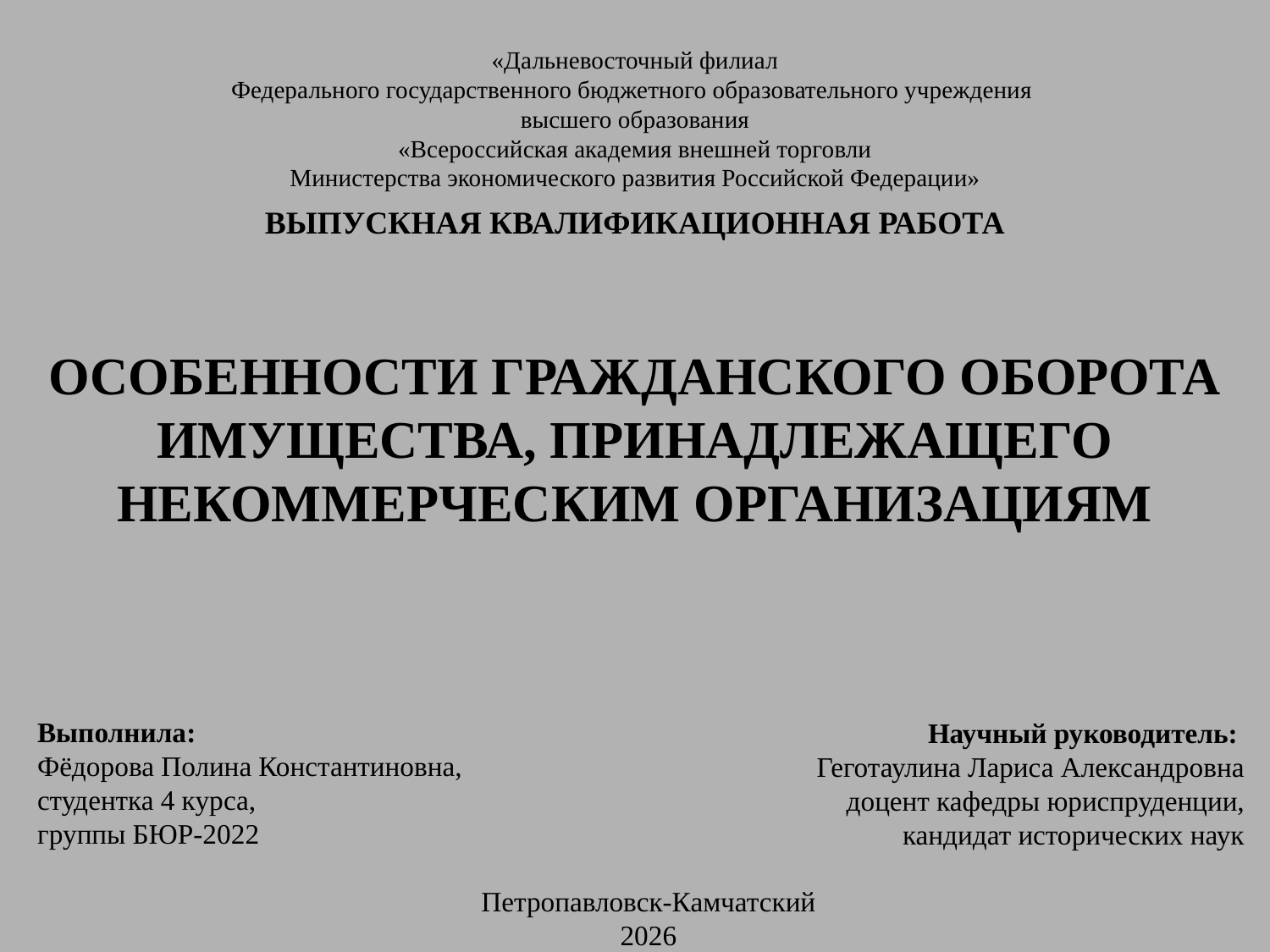

«Дальневосточный филиал
Федерального государственного бюджетного образовательного учреждения
высшего образования
«Всероссийская академия внешней торговли
Министерства экономического развития Российской Федерации»
ВЫПУСКНАЯ КВАЛИФИКАЦИОННАЯ РАБОТА
ОСОБЕННОСТИ ГРАЖДАНСКОГО ОБОРОТА ИМУЩЕСТВА, ПРИНАДЛЕЖАЩЕГО НЕКОММЕРЧЕСКИМ ОРГАНИЗАЦИЯМ
Выполнила:
Фёдорова Полина Константиновна,
студентка 4 курса,
группы БЮР-2022
Научный руководитель:
Геготаулина Лариса Александровна
доцент кафедры юриспруденции,
кандидат исторических наук
Петропавловск-Камчатский
2026